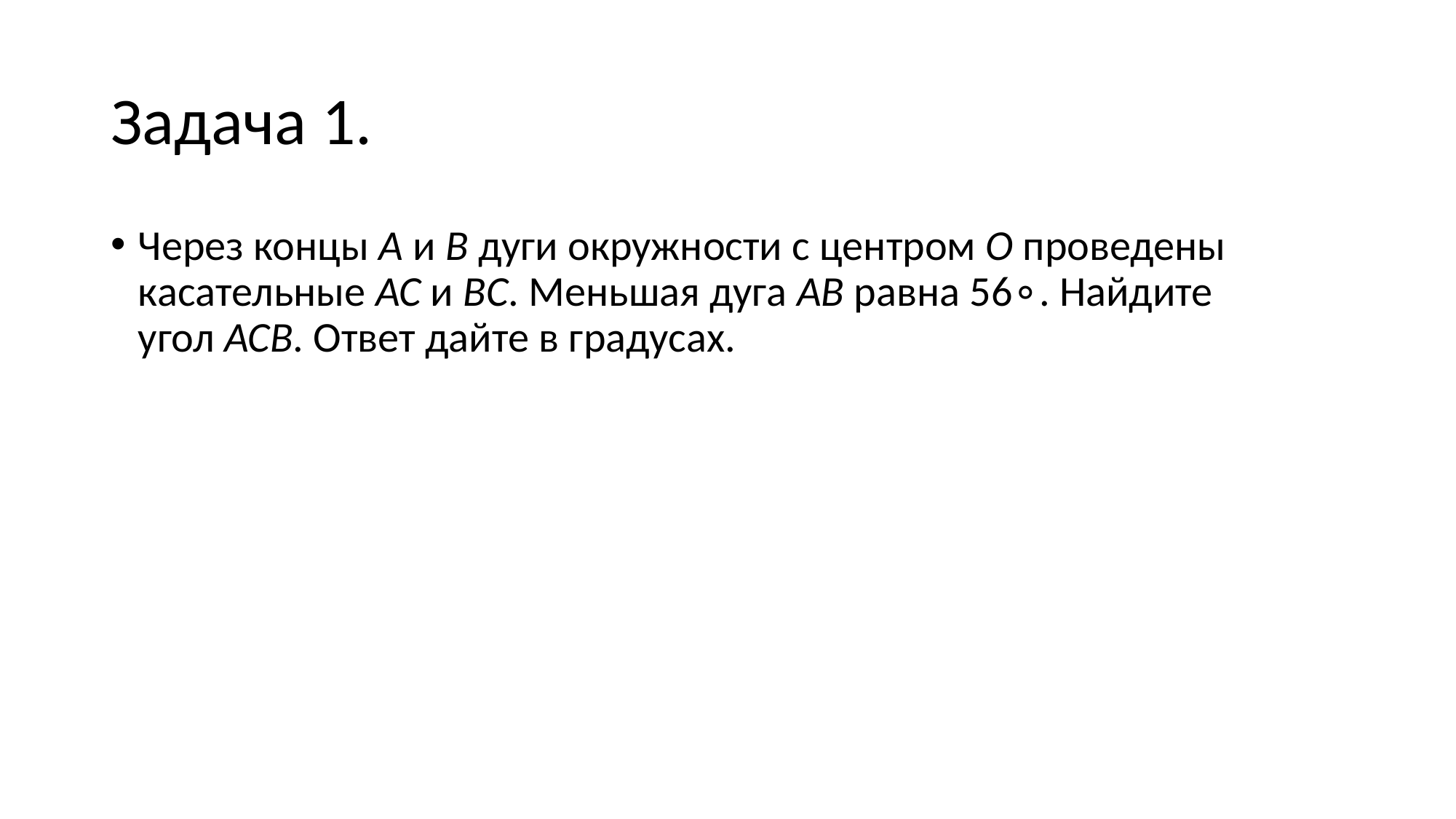

# Задача 1.
Через концы A и B дуги окружности с центром O проведены касательные AC и BC. Меньшая дуга AB равна 56​∘​​. Найдите угол ACB. Ответ дайте в градусах.